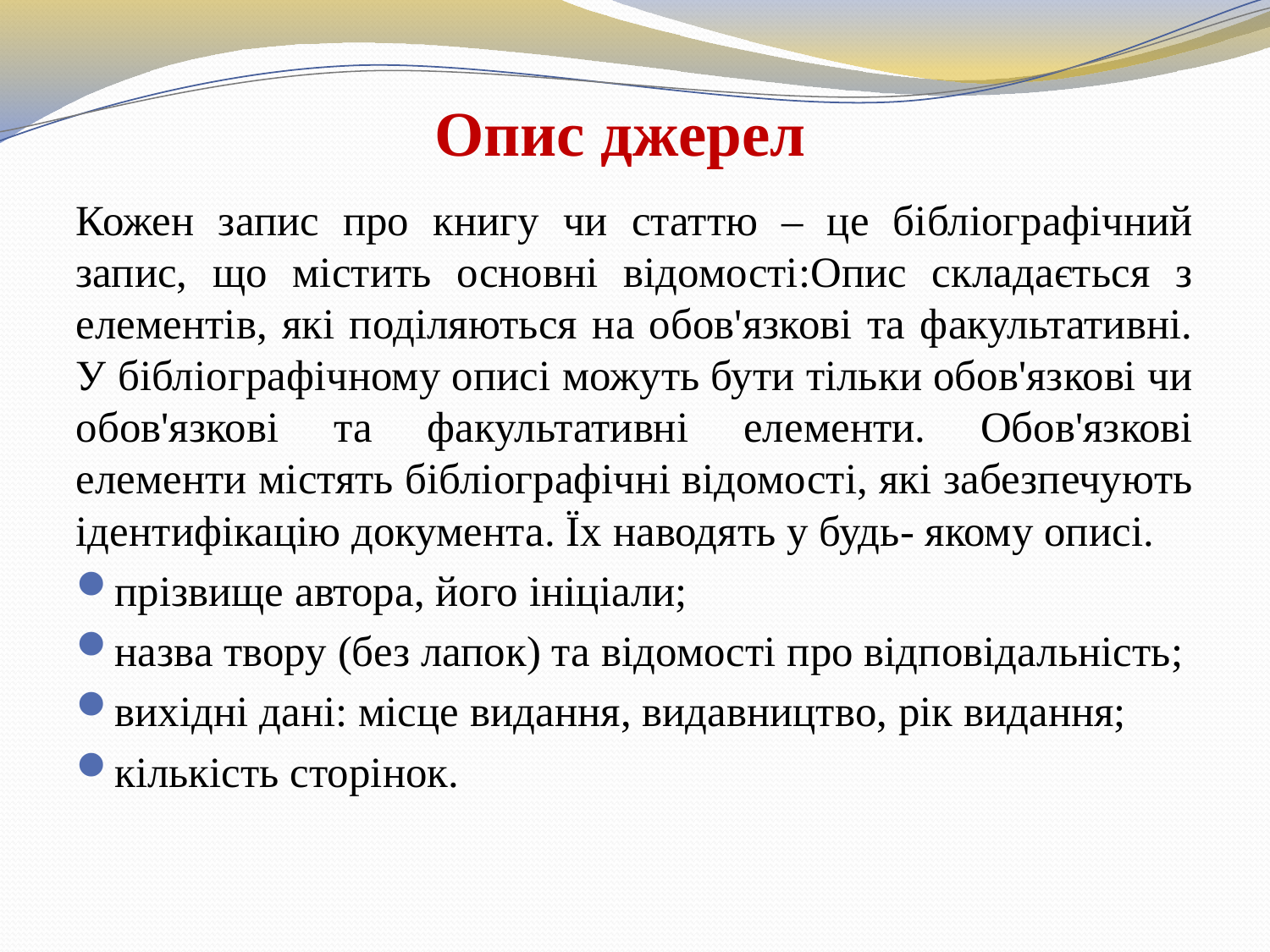

Опис джерел

Кожен запис про книгу чи статтю – це бібліографічний запис, що містить основні відомості:Опис складається з елементів, які поділяються на обов'язкові та факультативні. У бібліографічному описі можуть бути тільки обов'язкові чи обов'язкові та факультативні елементи. Обов'язкові елементи містять бібліографічні відомості, які забезпечують ідентифікацію документа. Їх наводять у будь- якому описі.
прізвище автора, його ініціали;
назва твору (без лапок) та відомості про відповідальність;
вихідні дані: місце видання, видавництво, рік видання;
кількість сторінок.